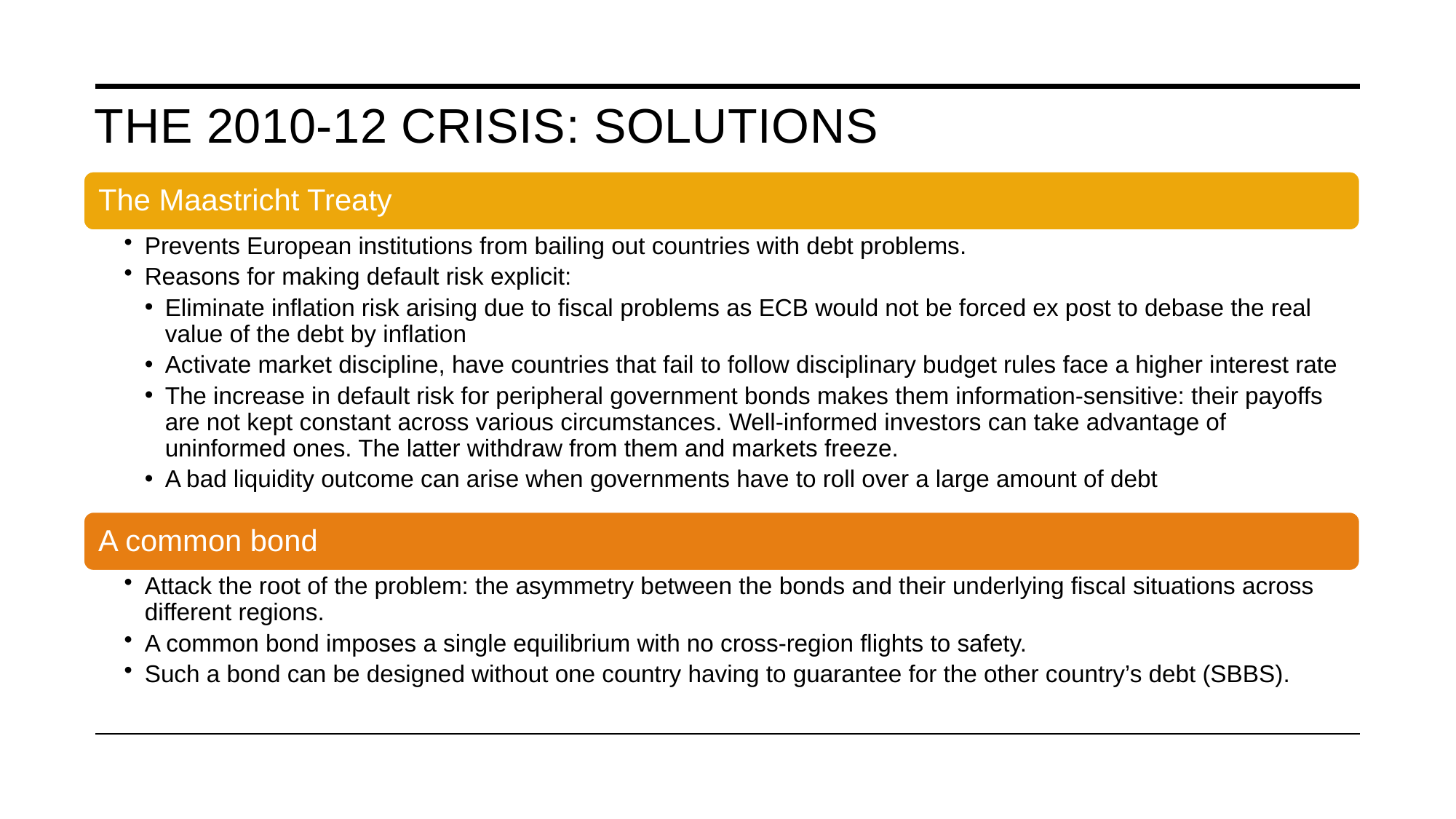

# The 2010-12 crisis: solutions
The Maastricht Treaty
Prevents European institutions from bailing out countries with debt problems.
Reasons for making default risk explicit:
Eliminate inflation risk arising due to fiscal problems as ECB would not be forced ex post to debase the real value of the debt by inflation
Activate market discipline, have countries that fail to follow disciplinary budget rules face a higher interest rate
The increase in default risk for peripheral government bonds makes them information-sensitive: their payoffs are not kept constant across various circumstances. Well-informed investors can take advantage of uninformed ones. The latter withdraw from them and markets freeze.
A bad liquidity outcome can arise when governments have to roll over a large amount of debt
A common bond
Attack the root of the problem: the asymmetry between the bonds and their underlying fiscal situations across different regions.
A common bond imposes a single equilibrium with no cross-region flights to safety.
Such a bond can be designed without one country having to guarantee for the other country’s debt (SBBS).